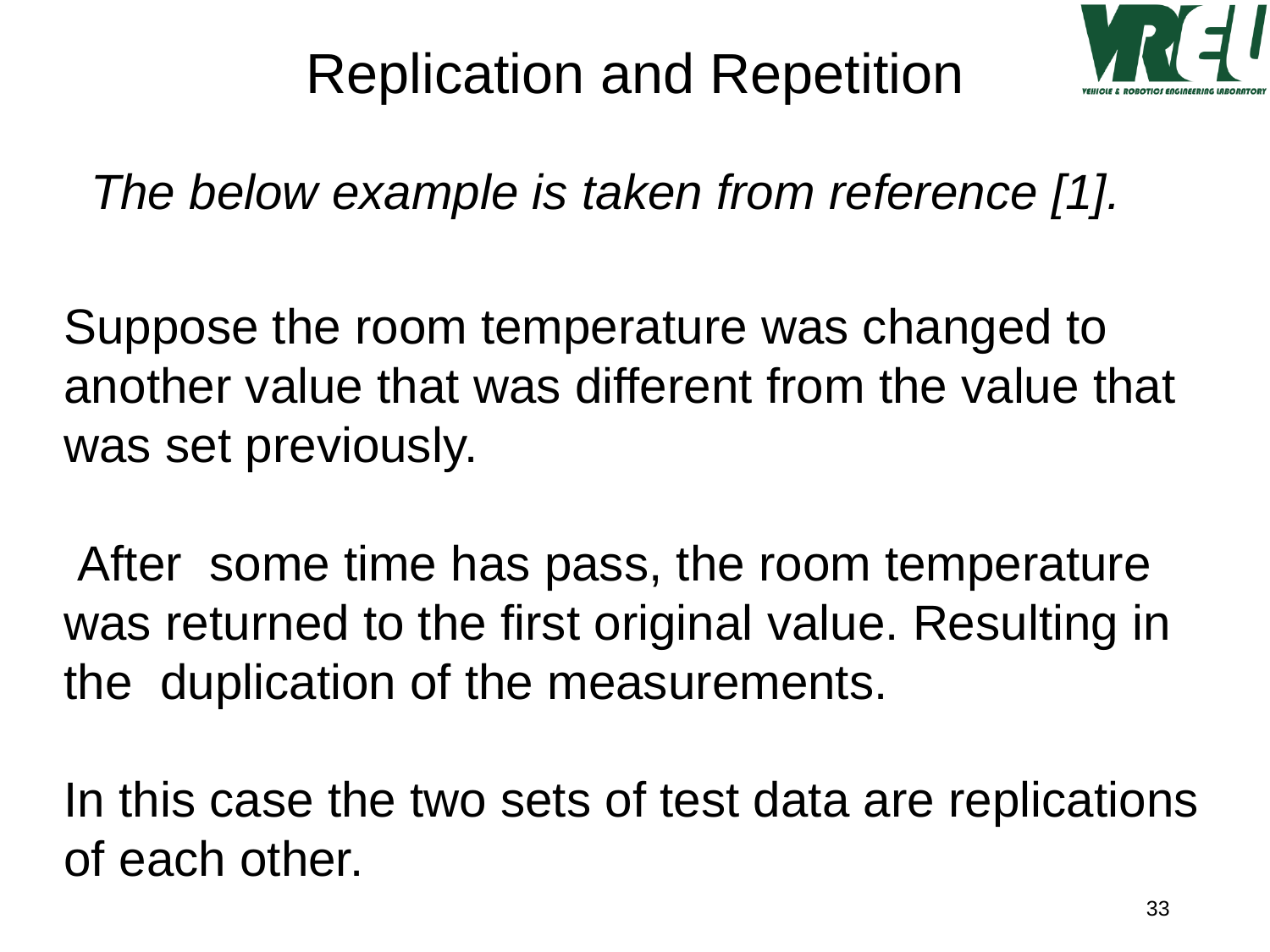

Replication and Repetition
The below example is taken from reference [1].
Suppose the room temperature was changed to another value that was different from the value that was set previously.

 After  some time has pass, the room temperature was returned to the first original value. Resulting in the  duplication of the measurements.

In this case the two sets of test data are replications of each other.
33